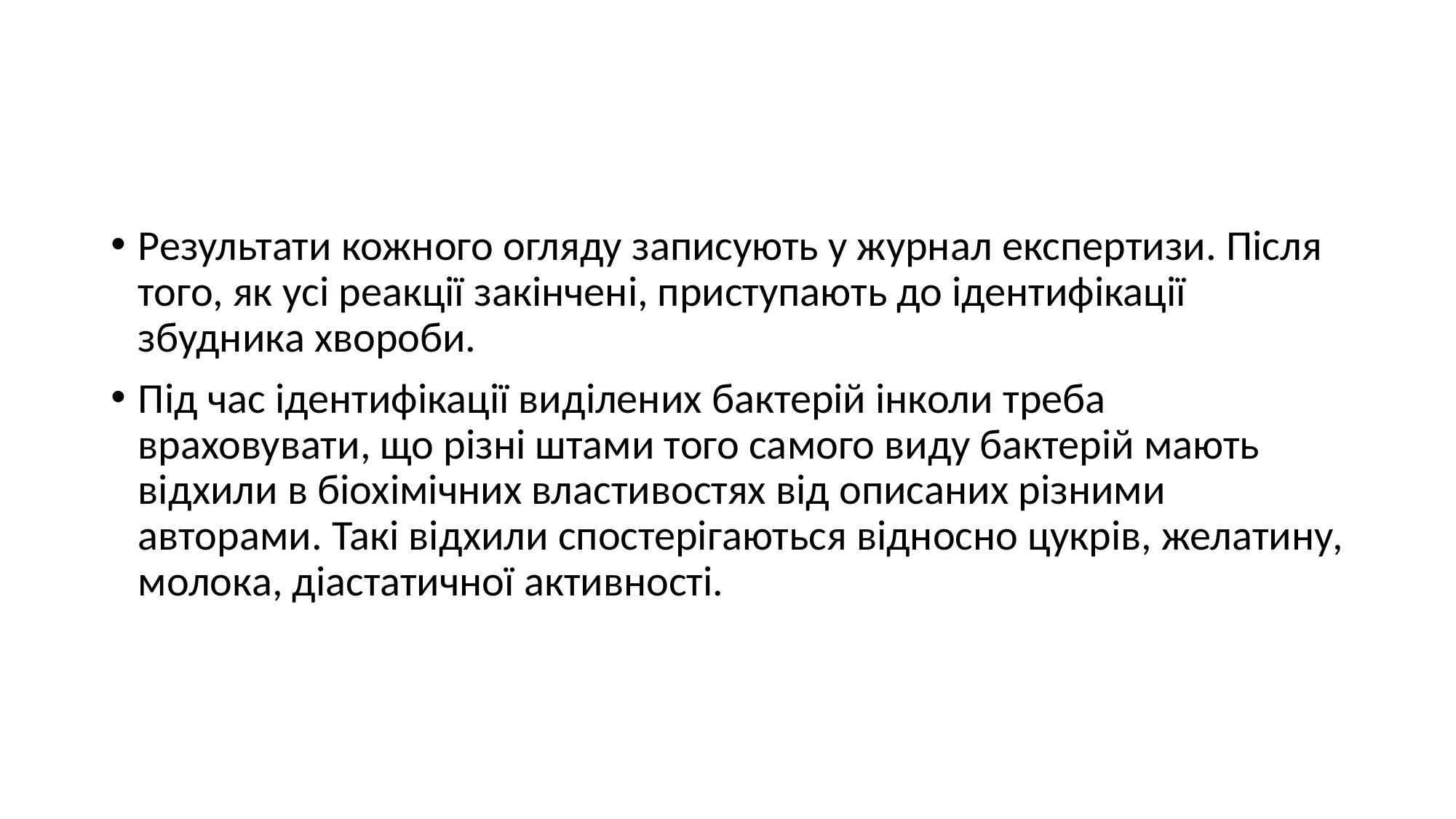

#
Результати кожного огляду записують у журнал експертизи. Після того, як усі реакції закінчені, приступають до ідентифікації збудника хвороби.
Під час ідентифікації виділених бактерій інколи треба враховувати, що різні штами того самого виду бактерій мають відхили в біохімічних властивостях від описаних різними авторами. Такі відхили спостерігаються відносно цукрів, желатину, молока, діастатичної активності.